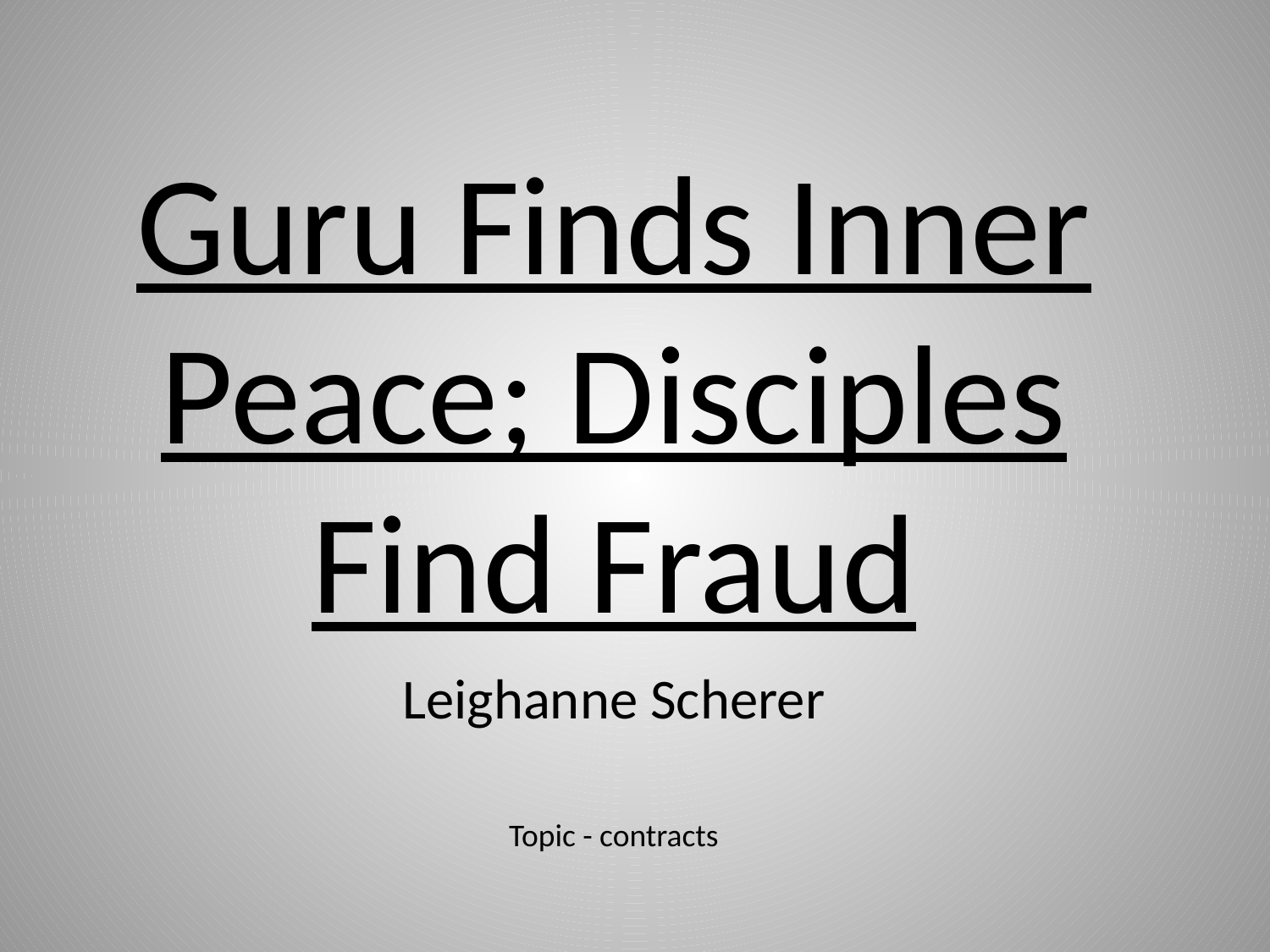

# Guru Finds Inner Peace; Disciples Find Fraud
Leighanne Scherer

Topic - contracts